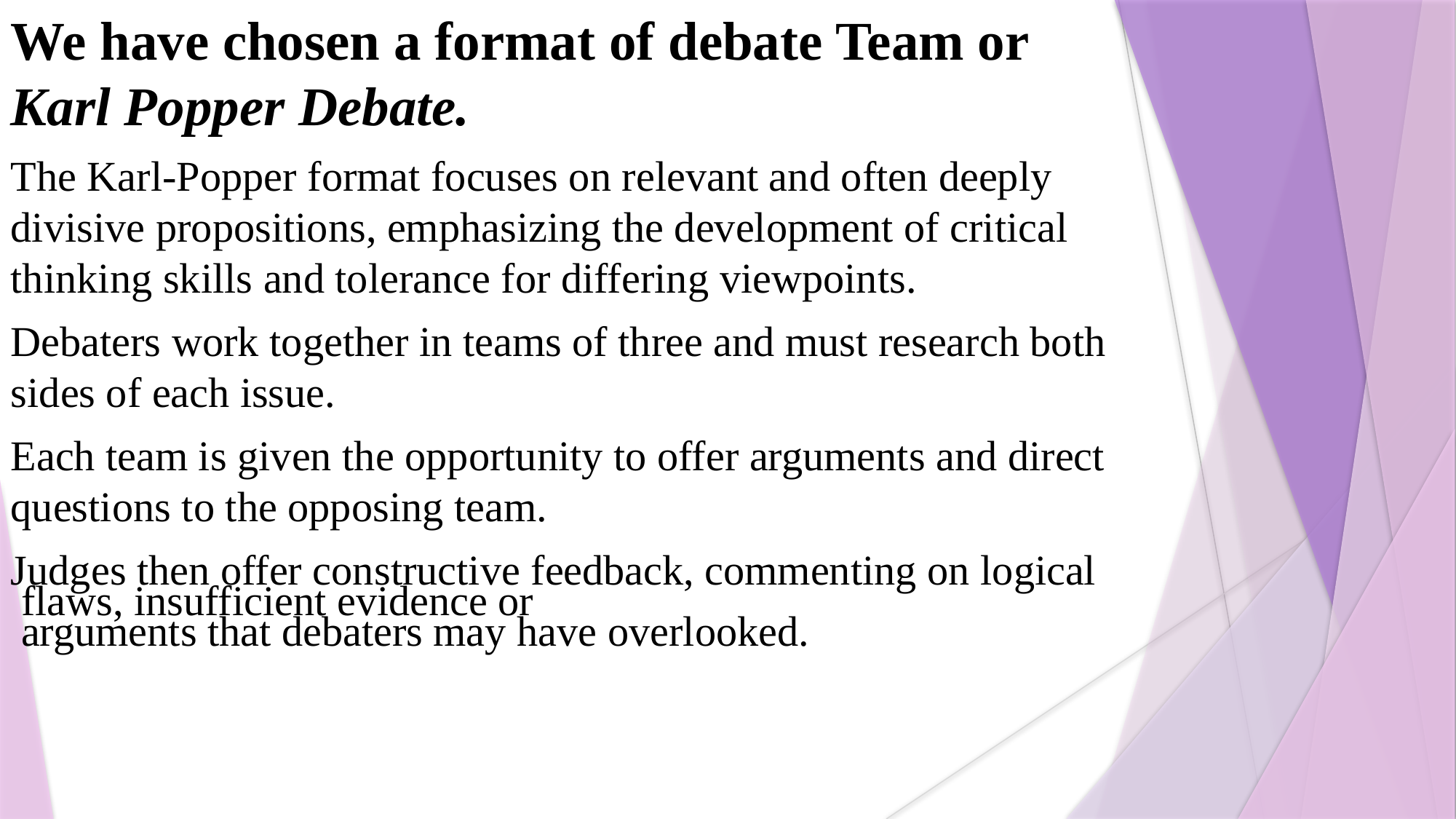

We have chosen a format of debate Team or Karl Popper Debate.
The Karl-Popper format focuses on relevant and often deeply divisive propositions, emphasizing the development of critical thinking skills and tolerance for differing viewpoints.
Debaters work together in teams of three and must research both sides of each issue.
Each team is given the opportunity to offer arguments and direct questions to the opposing team.
Judges then offer constructive feedback, commenting on logical
 flaws, insufficient evidence or
 arguments that debaters may have overlooked.